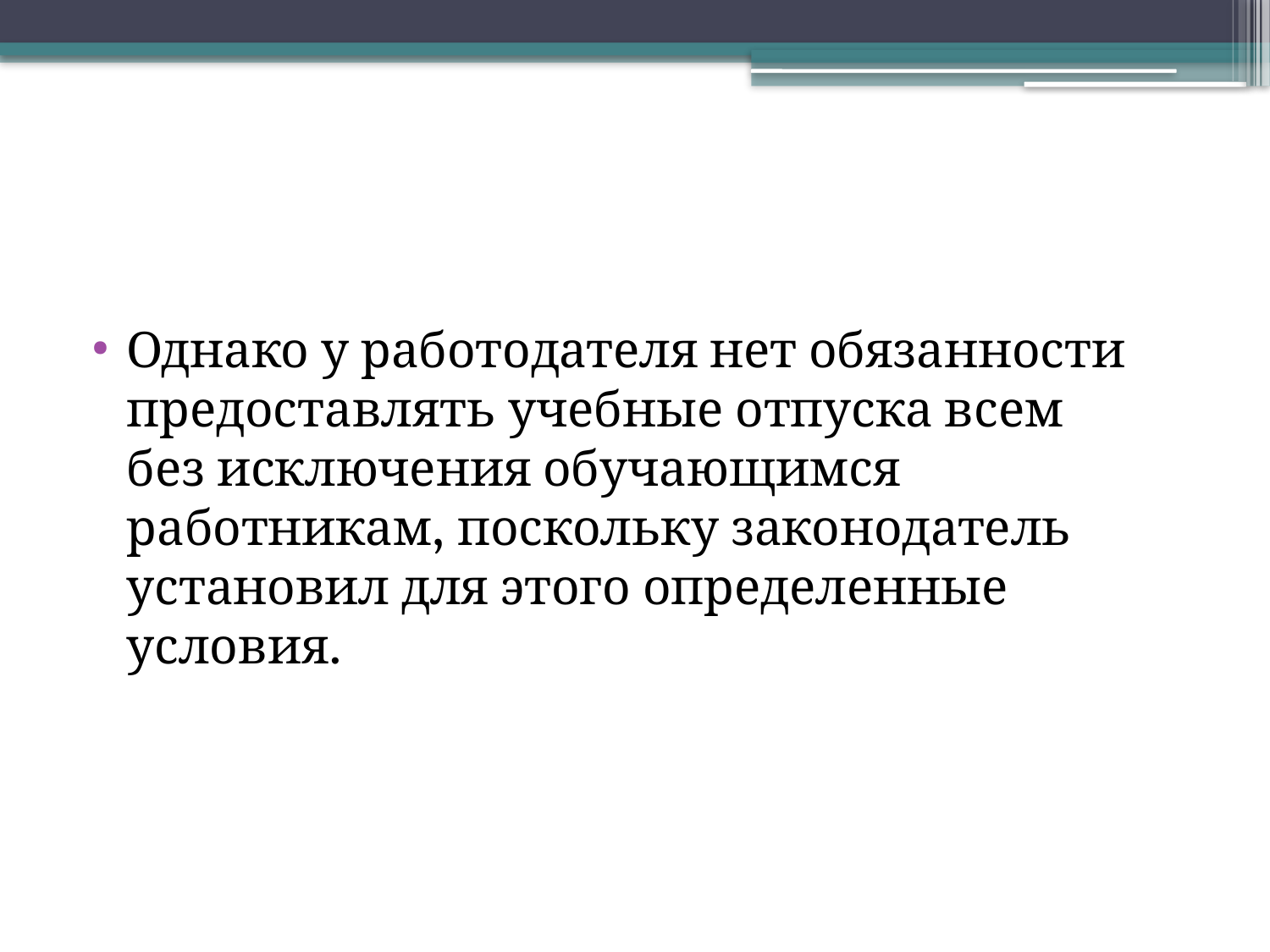

#
Однако у работодателя нет обязанности предоставлять учебные отпуска всем без исключения обучающимся работникам, поскольку законодатель установил для этого определенные условия.